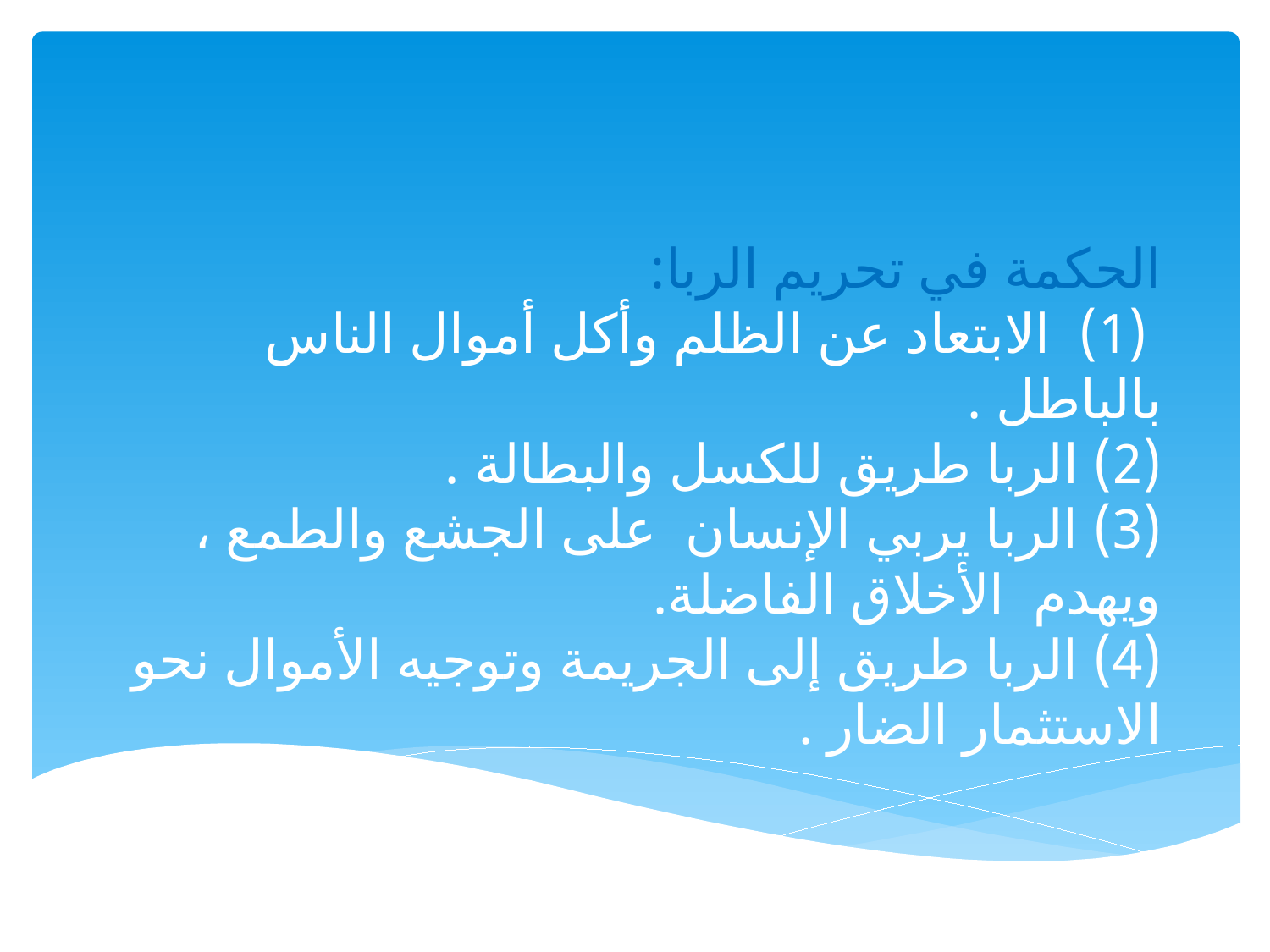

# الحكمة في تحريم الربا: (1)  الابتعاد عن الظلم وأكل أموال الناس بالباطل . (2) الربا طريق للكسل والبطالة . (3) الربا يربي الإنسان  على الجشع والطمع ، ويهدم  الأخلاق الفاضلة. (4) الربا طريق إلى الجريمة وتوجيه الأموال نحو الاستثمار الضار .